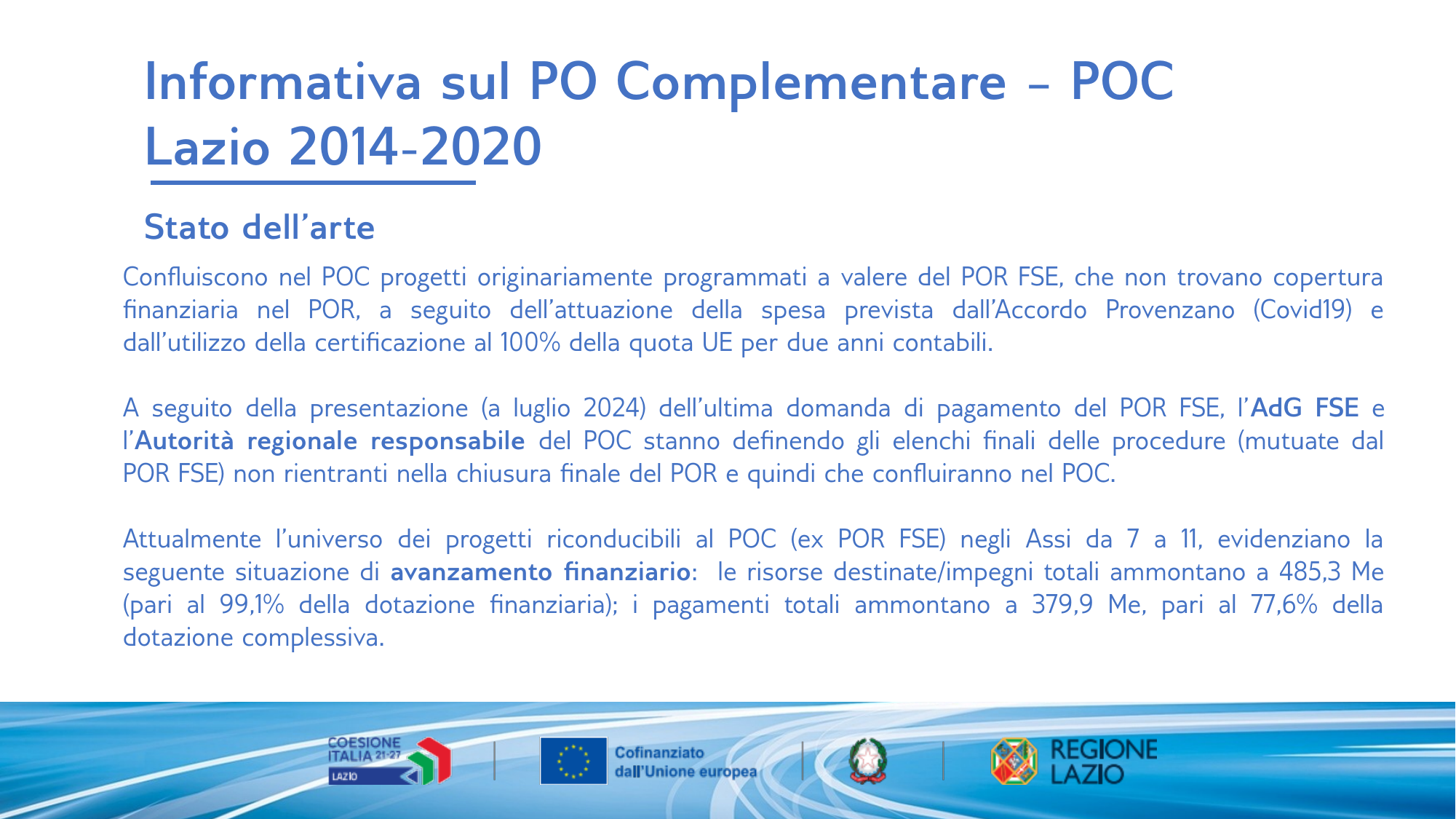

Informativa sul PO Complementare – POC Lazio 2014-2020

Stato dell’arte
Confluiscono nel POC progetti originariamente programmati a valere del POR FSE, che non trovano copertura finanziaria nel POR, a seguito dell’attuazione della spesa prevista dall’Accordo Provenzano (Covid19) e dall’utilizzo della certificazione al 100% della quota UE per due anni contabili.

A seguito della presentazione (a luglio 2024) dell’ultima domanda di pagamento del POR FSE, l’AdG FSE e l’Autorità regionale responsabile del POC stanno definendo gli elenchi finali delle procedure (mutuate dal POR FSE) non rientranti nella chiusura finale del POR e quindi che confluiranno nel POC.

Attualmente l’universo dei progetti riconducibili al POC (ex POR FSE) negli Assi da 7 a 11, evidenziano la seguente situazione di avanzamento finanziario:  le risorse destinate/impegni totali ammontano a 485,3 Me (pari al 99,1% della dotazione finanziaria); i pagamenti totali ammontano a 379,9 Me, pari al 77,6% della dotazione complessiva.